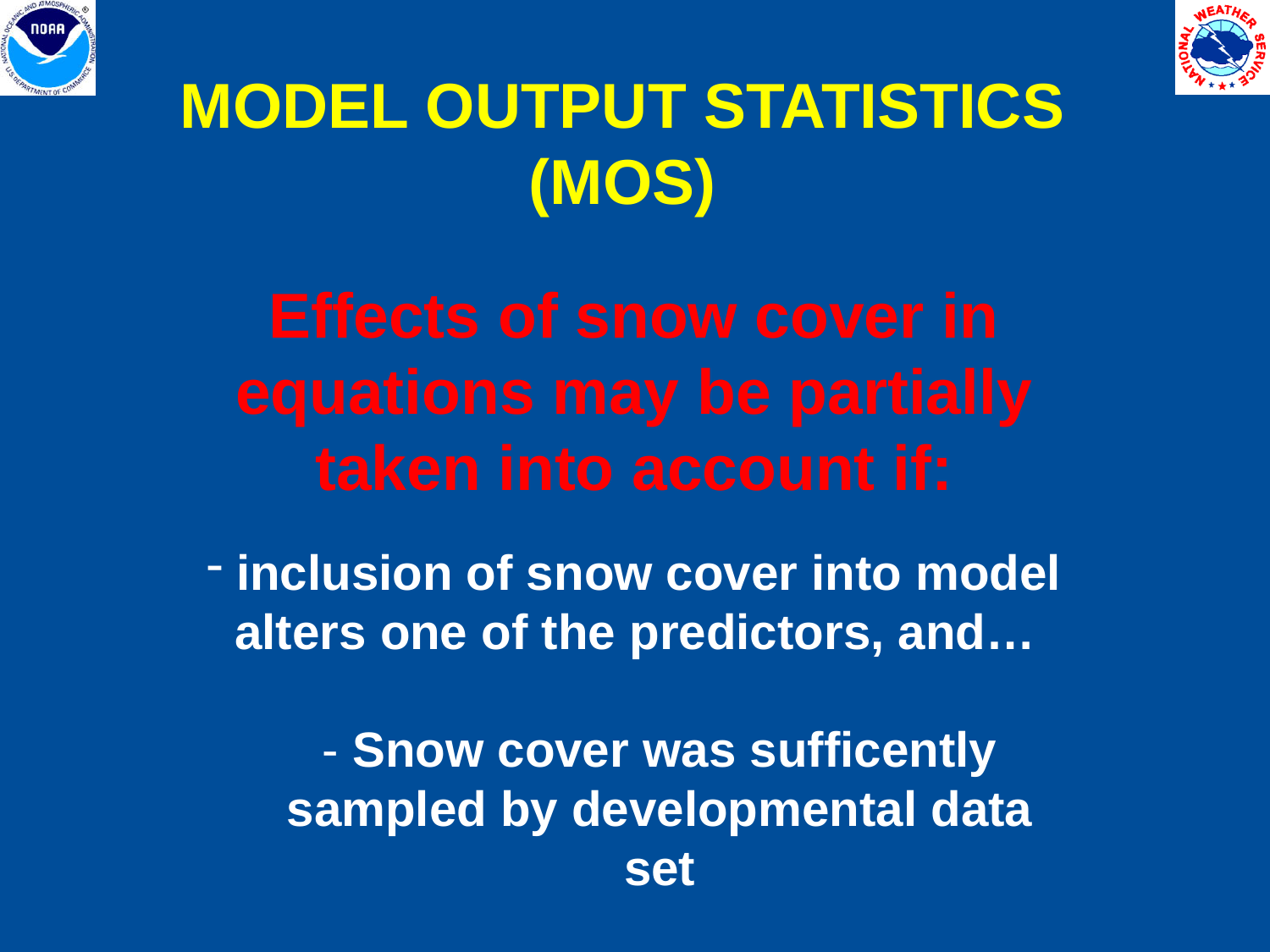

MODEL OUTPUT STATISTICS (MOS)
Effects of snow cover in equations may be partially taken into account if:

inclusion of snow cover into model alters one of the predictors, and…

- Snow cover was sufficently sampled by developmental data set